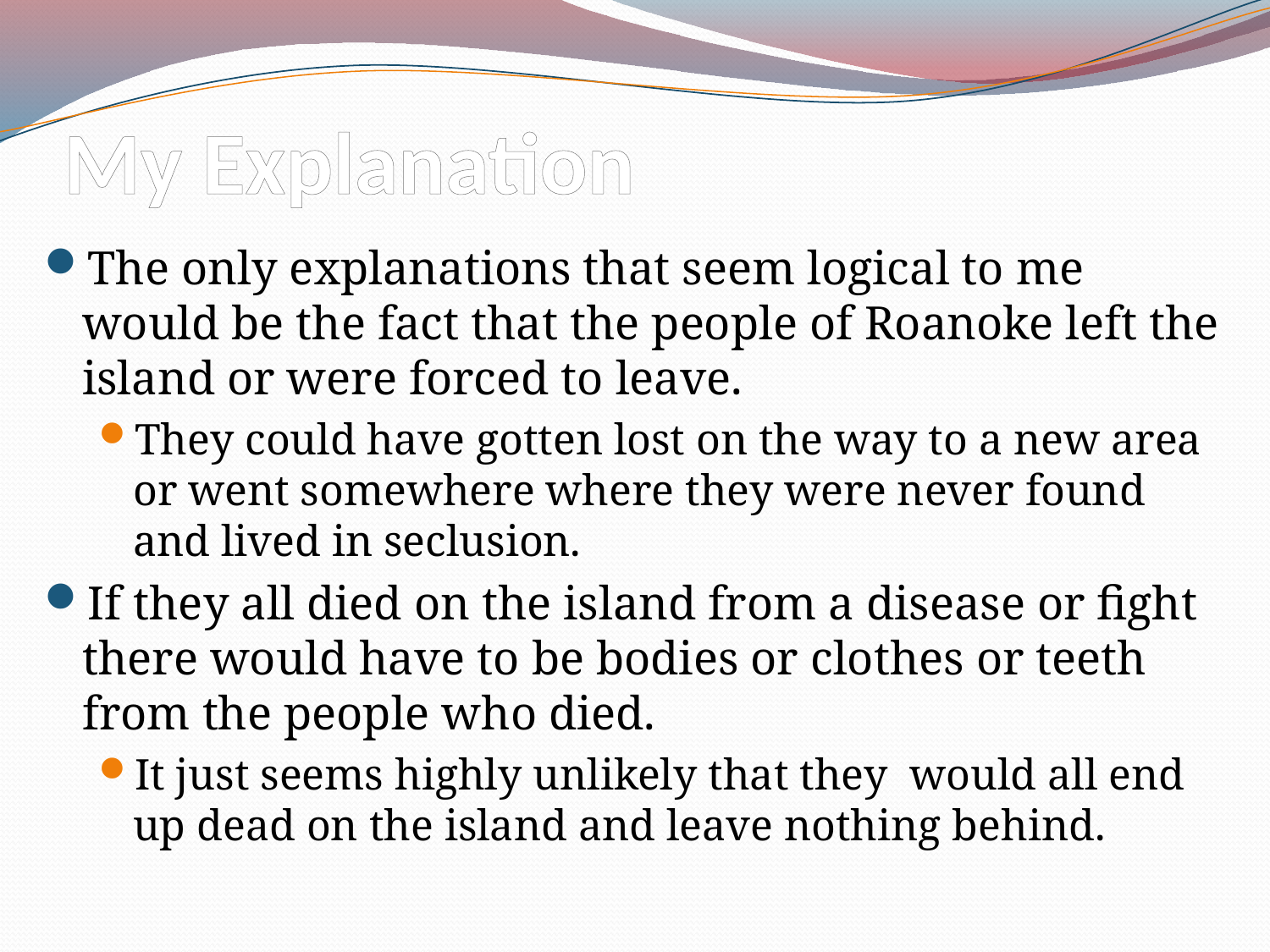

# My Explanation
The only explanations that seem logical to me would be the fact that the people of Roanoke left the island or were forced to leave.
They could have gotten lost on the way to a new area or went somewhere where they were never found and lived in seclusion.
If they all died on the island from a disease or fight there would have to be bodies or clothes or teeth from the people who died.
It just seems highly unlikely that they  would all end up dead on the island and leave nothing behind.